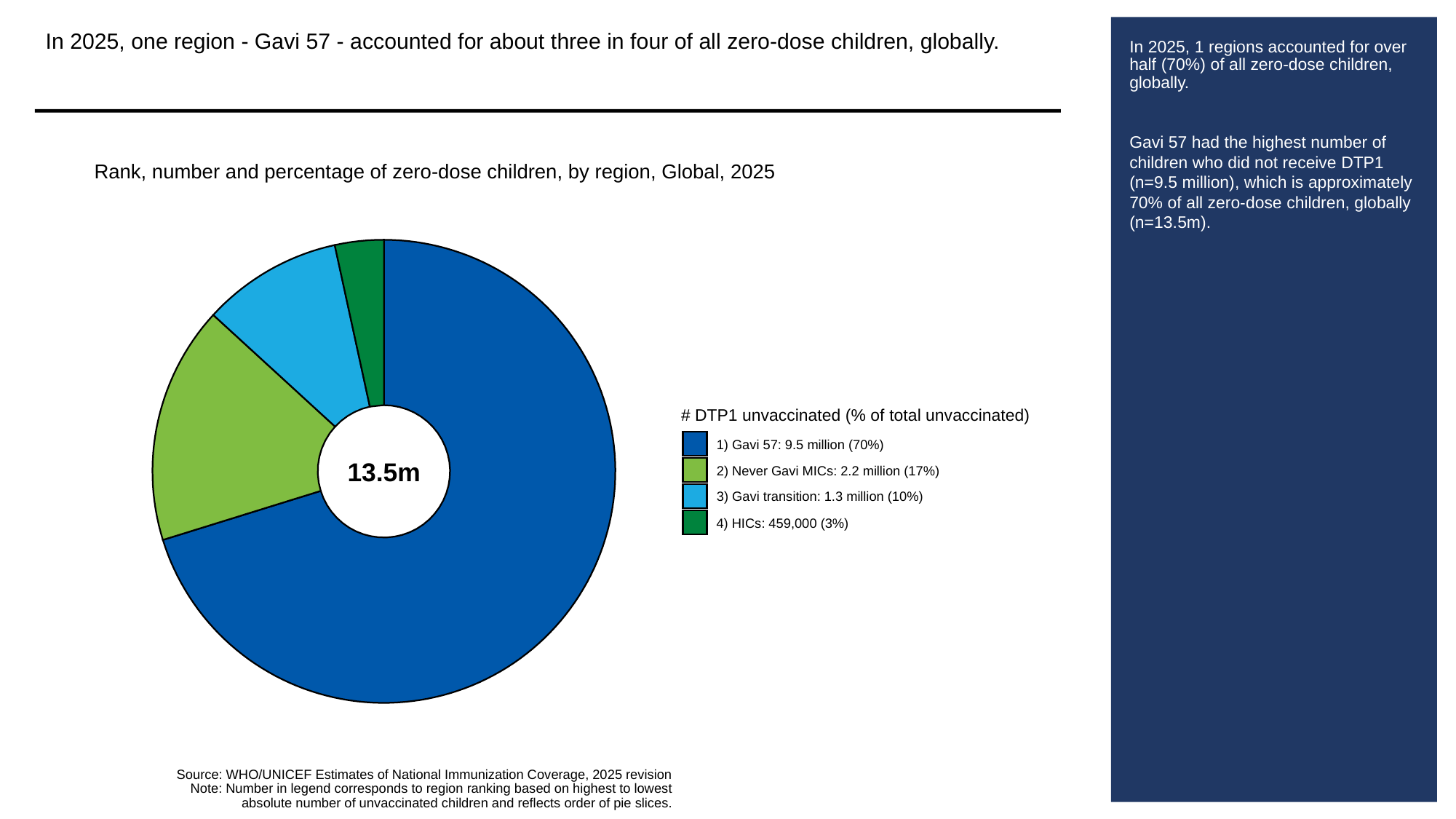

In 2025, one region - Gavi 57 - accounted for about three in four of all zero-dose children, globally.
# In 2025, 1 regions accounted for over half (70%) of all zero-dose children, globally.

Gavi 57 had the highest number of children who did not receive DTP1 (n=9.5 million), which is approximately 70% of all zero-dose children, globally (n=13.5m).

Rank, number and percentage of zero-dose children, by region, Global, 2025

# DTP1 unvaccinated (% of total unvaccinated)

1) Gavi 57: 9.5 million (70%)

13.5m
2) Never Gavi MICs: 2.2 million (17%)

3) Gavi transition: 1.3 million (10%)

4) HICs: 459,000 (3%)
Source: WHO/UNICEF Estimates of National Immunization Coverage, 2025 revision
Note: Number in legend corresponds to region ranking based on highest to lowest
absolute number of unvaccinated children and reflects order of pie slices.